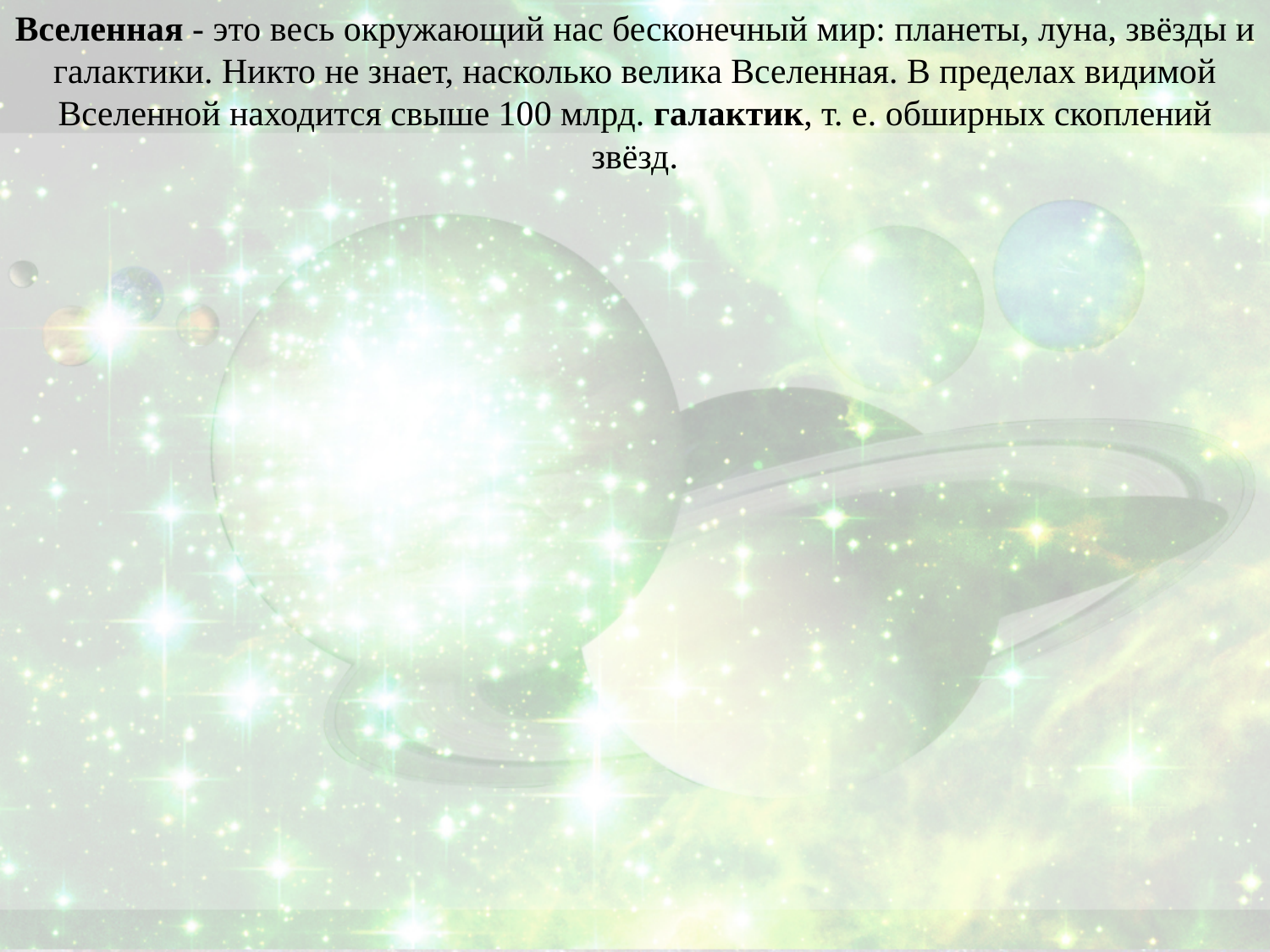

Вселенная - это весь окружающий нас бесконечный мир: планеты, луна, звёзды и галактики. Никто не знает, насколько велика Вселенная. В пределах видимой Вселенной находится свыше 100 млрд. галактик, т. е. обширных скоплений звёзд.